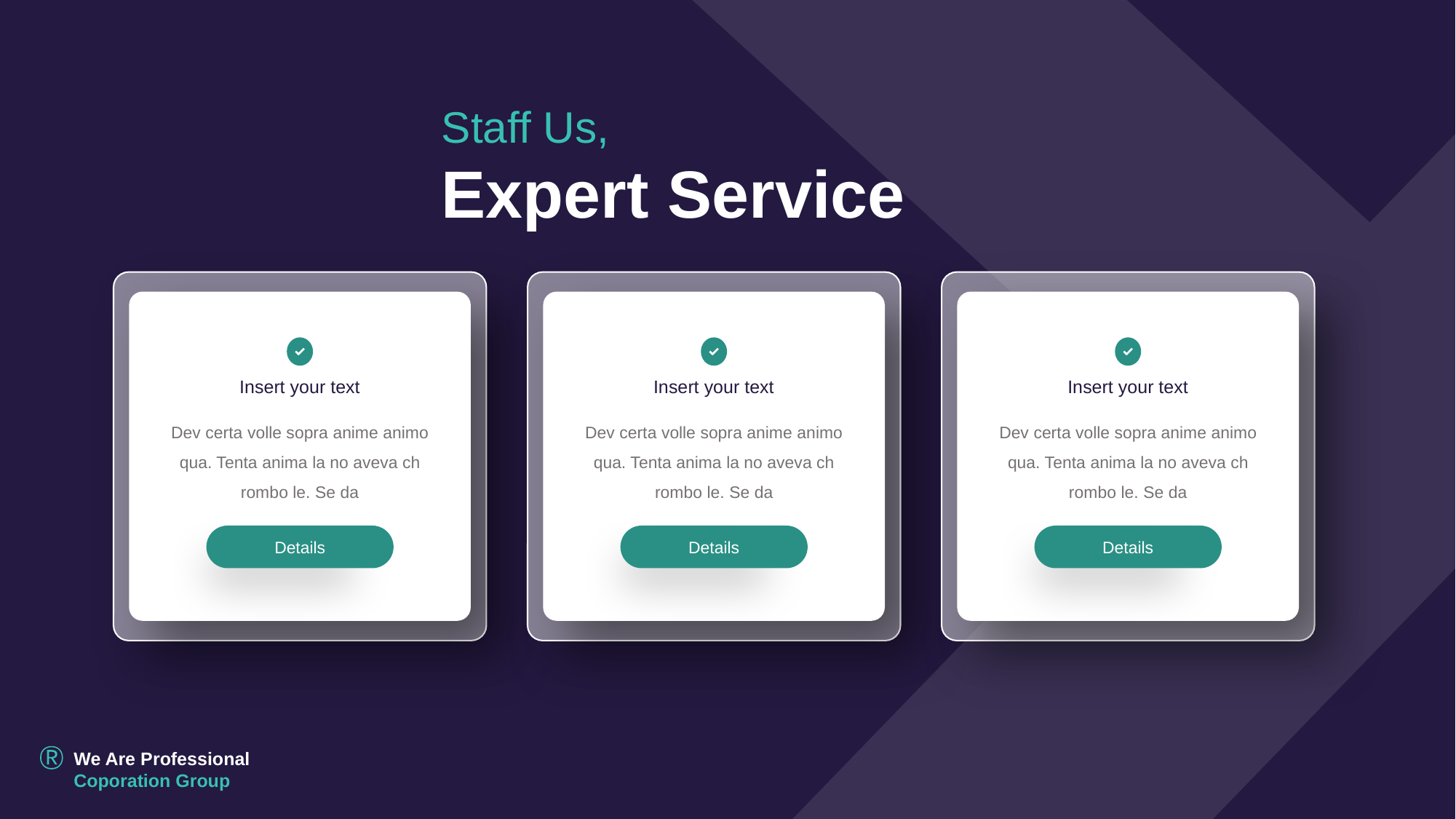

Staff Us,
Expert Service

Insert your text
Insert your text
Insert your text
Dev certa volle sopra anime animo qua. Tenta anima la no aveva ch rombo le. Se da
Dev certa volle sopra anime animo qua. Tenta anima la no aveva ch rombo le. Se da
Dev certa volle sopra anime animo qua. Tenta anima la no aveva ch rombo le. Se da
Details
Details
Details
We Are Professional Coporation Group